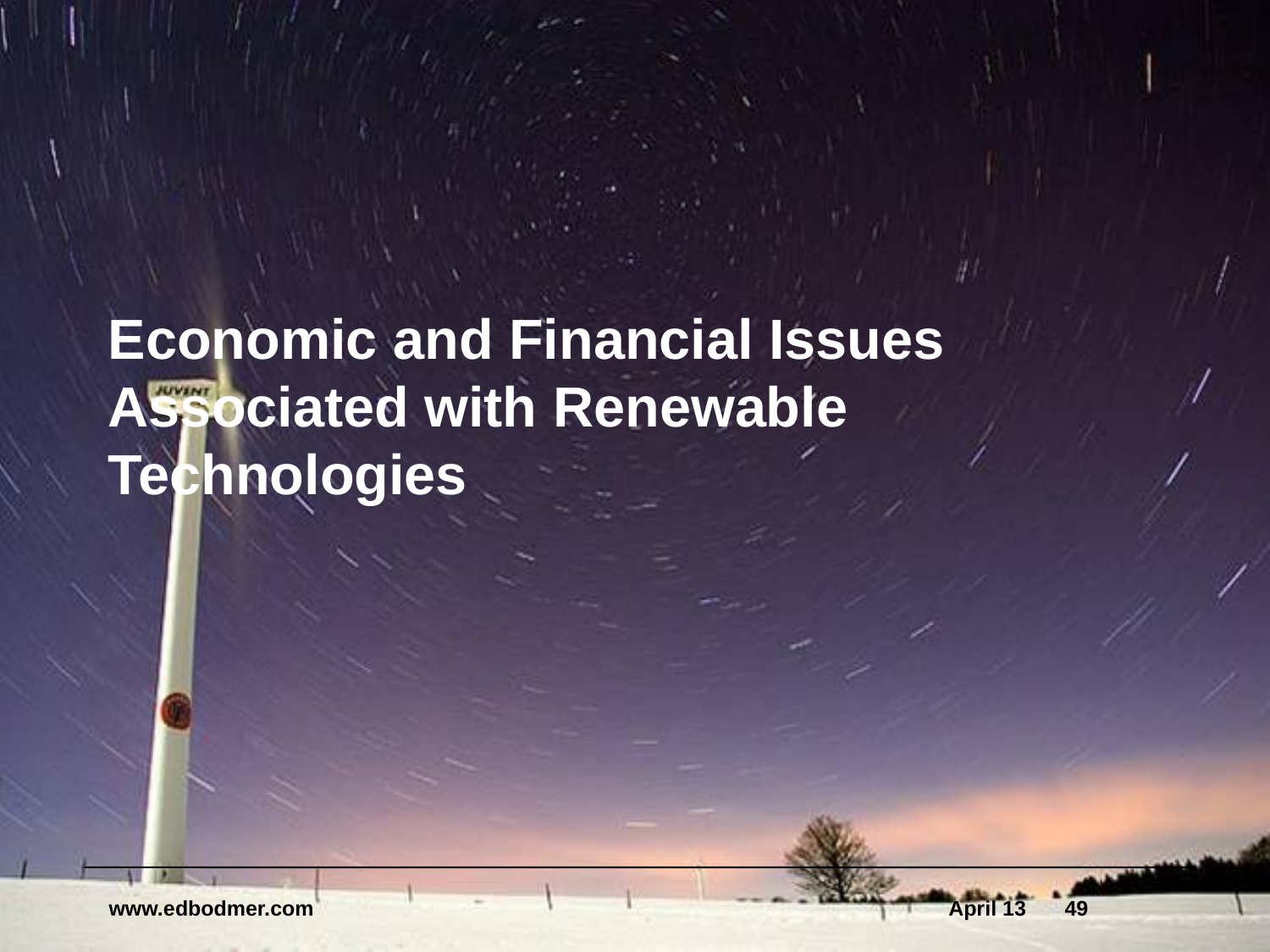

# Economic and Financial Issues Associated with Renewable Technologies